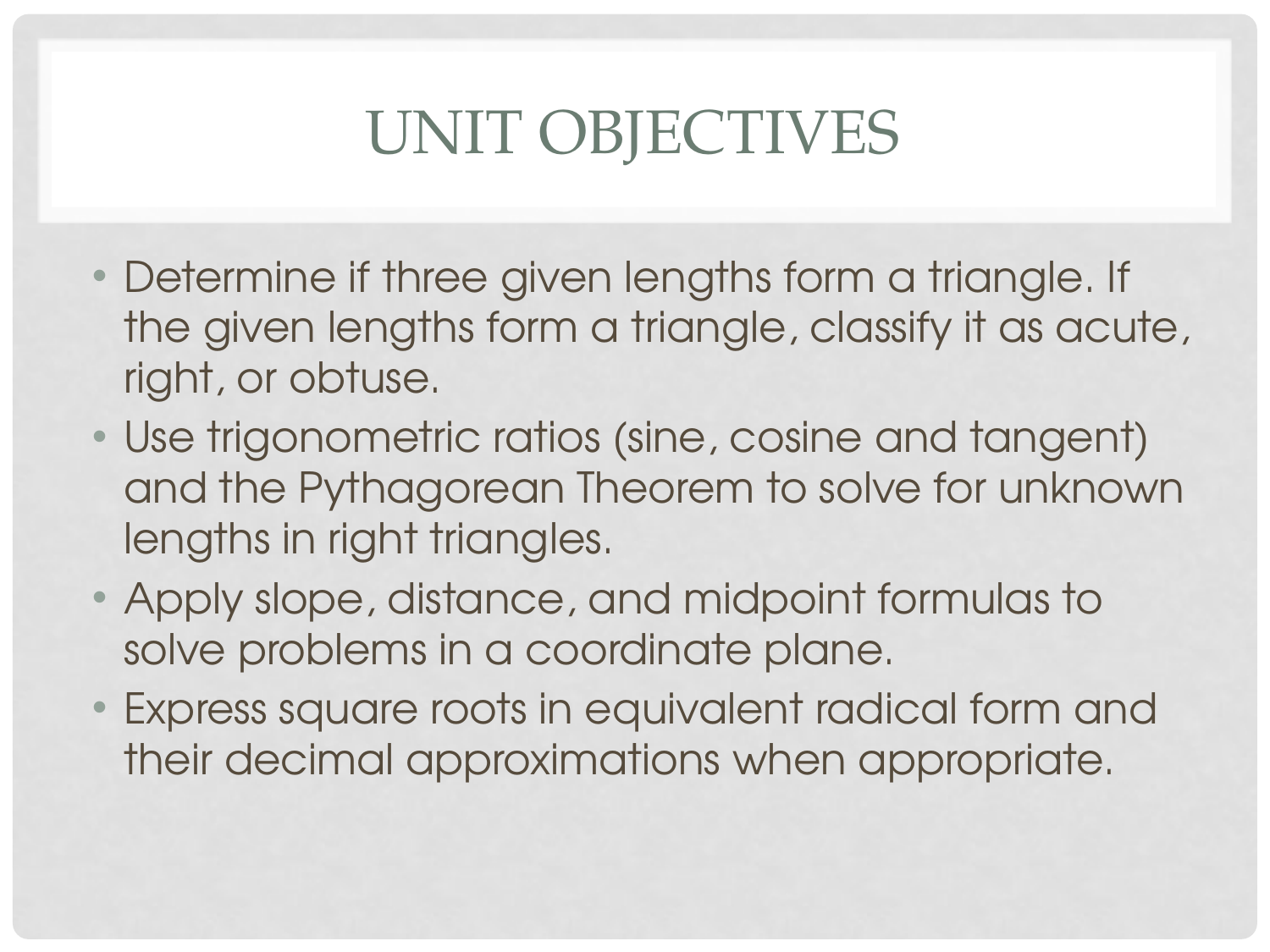

# Unit Objectives
Determine if three given lengths form a triangle. If the given lengths form a triangle, classify it as acute, right, or obtuse.
Use trigonometric ratios (sine, cosine and tangent) and the Pythagorean Theorem to solve for unknown lengths in right triangles.
Apply slope, distance, and midpoint formulas to solve problems in a coordinate plane.
Express square roots in equivalent radical form and their decimal approximations when appropriate.